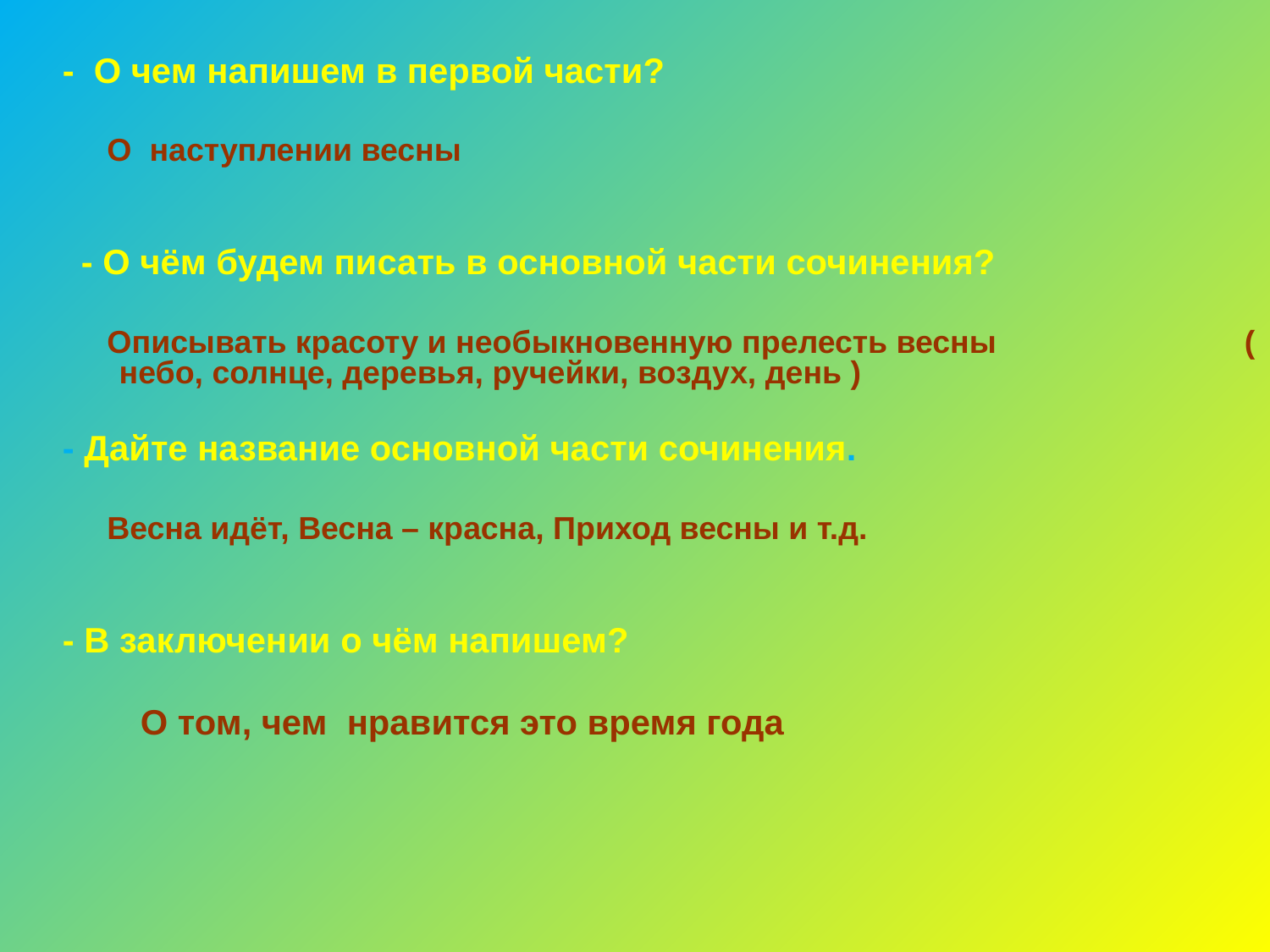

-  О чем напишем в первой части?

     О  наступлении весны

  - О чём будем писать в основной части сочинения?

     Описывать красоту и необыкновенную прелесть весны                            (  небо, солнце, деревья, ручейки, воздух, день )

- Дайте название основной части сочинения.

     Весна идёт, Весна – красна, Приход весны и т.д.

- В заключении о чём напишем?

        О том, чем  нравится это время года